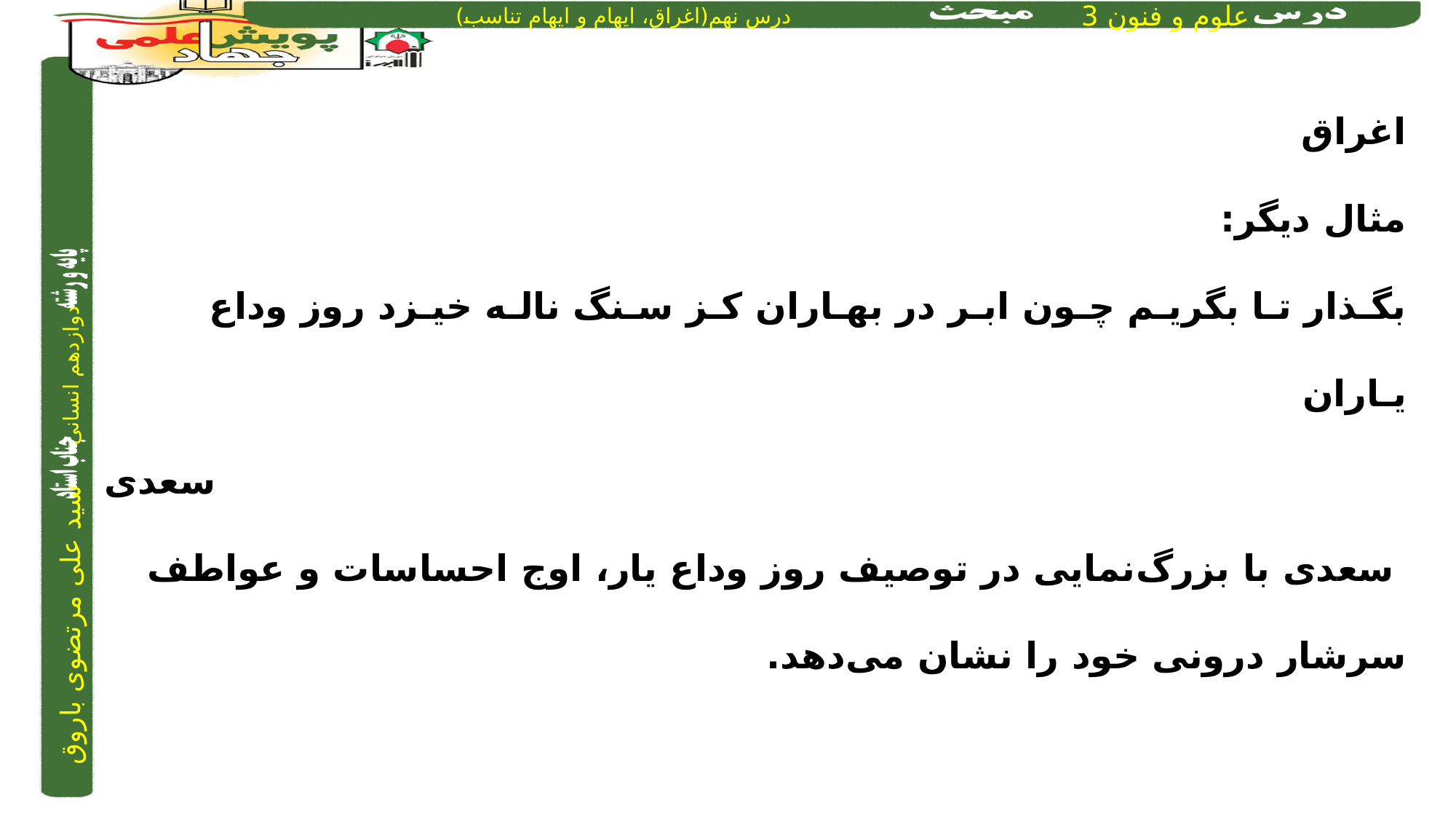

اغراق
مثال دیگر:
بگـذار تـا بگریـم چـون ابـر در بهـاران 	کـز سـنگ نالـه خیـزد روز وداع یـاران
سعدی
 سعدی با بزرگ‌نمایی در توصیف روز وداع یار، اوج احساسات و عواطف سرشار درونی خود را نشان می‌دهد.